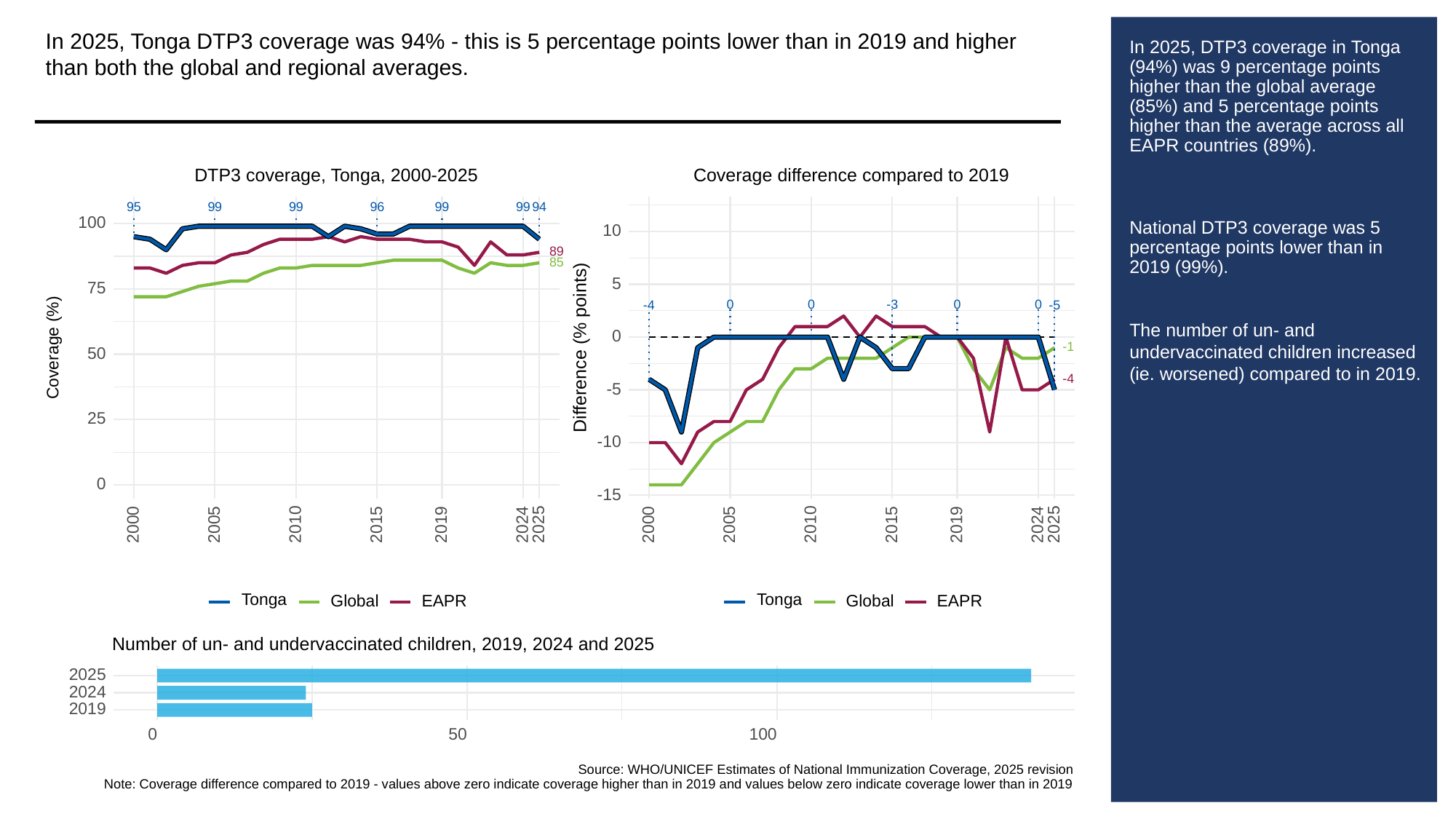

In 2025, Tonga DTP3 coverage was 94% - this is 5 percentage points lower than in 2019 and higher than both the global and regional averages.
# In 2025, DTP3 coverage in Tonga (94%) was 9 percentage points higher than the global average (85%) and 5 percentage points higher than the average across all EAPR countries (89%).

National DTP3 coverage was 5 percentage points lower than in 2019 (99%).

The number of un- and undervaccinated children increased (ie. worsened) compared to in 2019.

Coverage difference compared to 2019
DTP3 coverage, Tonga, 2000-2025

95
99
99
96
99
99
94

100

10

89

85

5
75

-3
0
0
0
0
-5
-4

0

Difference (% points)
Coverage (%)
-1
50

-4
-5

25

-10

0

-15

2000
2005
2010
2015
2019
2024
2025
2000
2005
2010
2015
2019
2024
2025
Tonga
Tonga
Global
Global
EAPR
EAPR

Number of un- and undervaccinated children, 2019, 2024 and 2025

2025

2024

2019

0
50
100
Source: WHO/UNICEF Estimates of National Immunization Coverage, 2025 revision
Note: Coverage difference compared to 2019 - values above zero indicate coverage higher than in 2019 and values below zero indicate coverage lower than in 2019